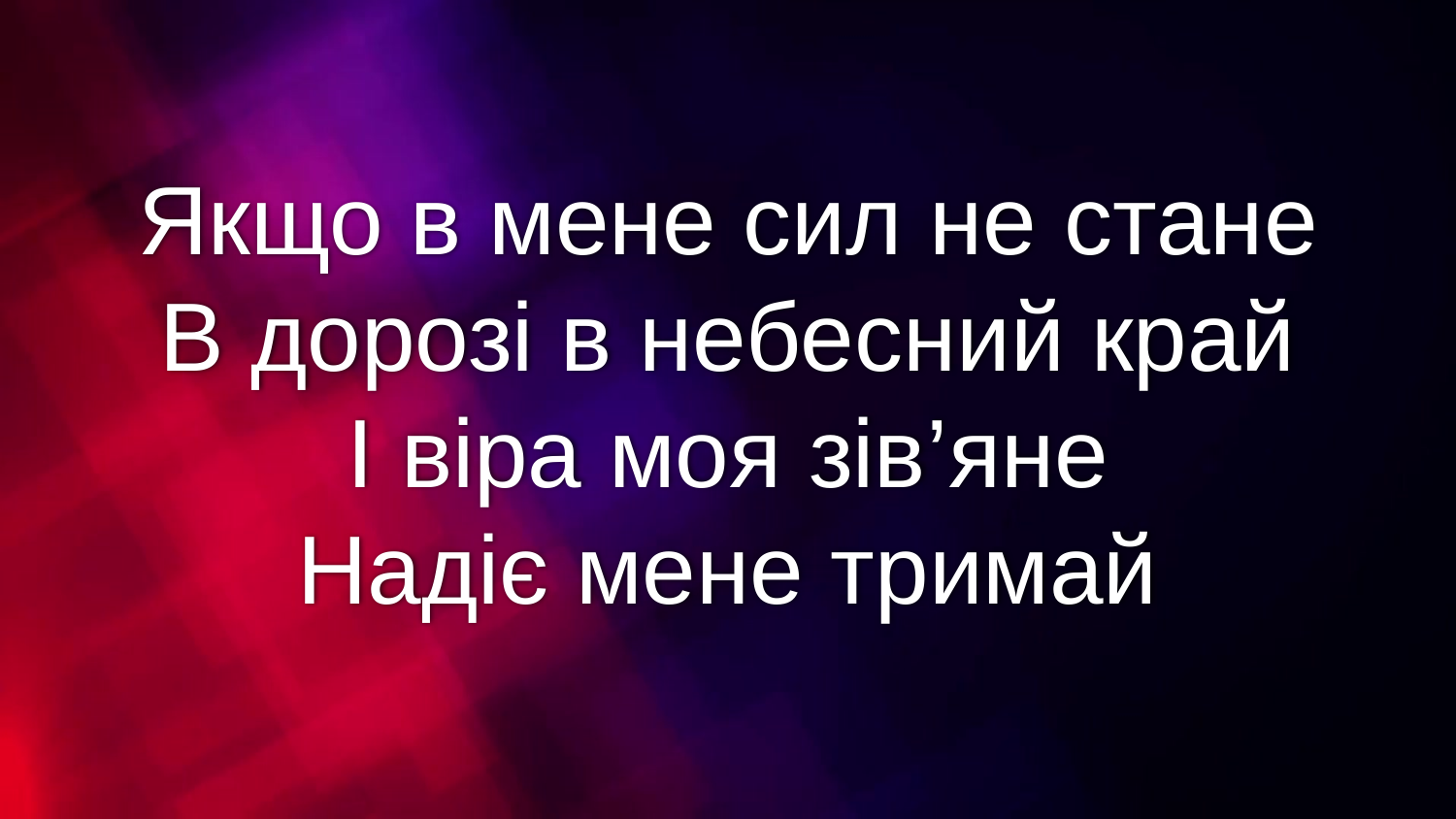

Якщо в мене сил не стане
В дорозі в небесний край
І віра моя зів’яне
Надіє мене тримай